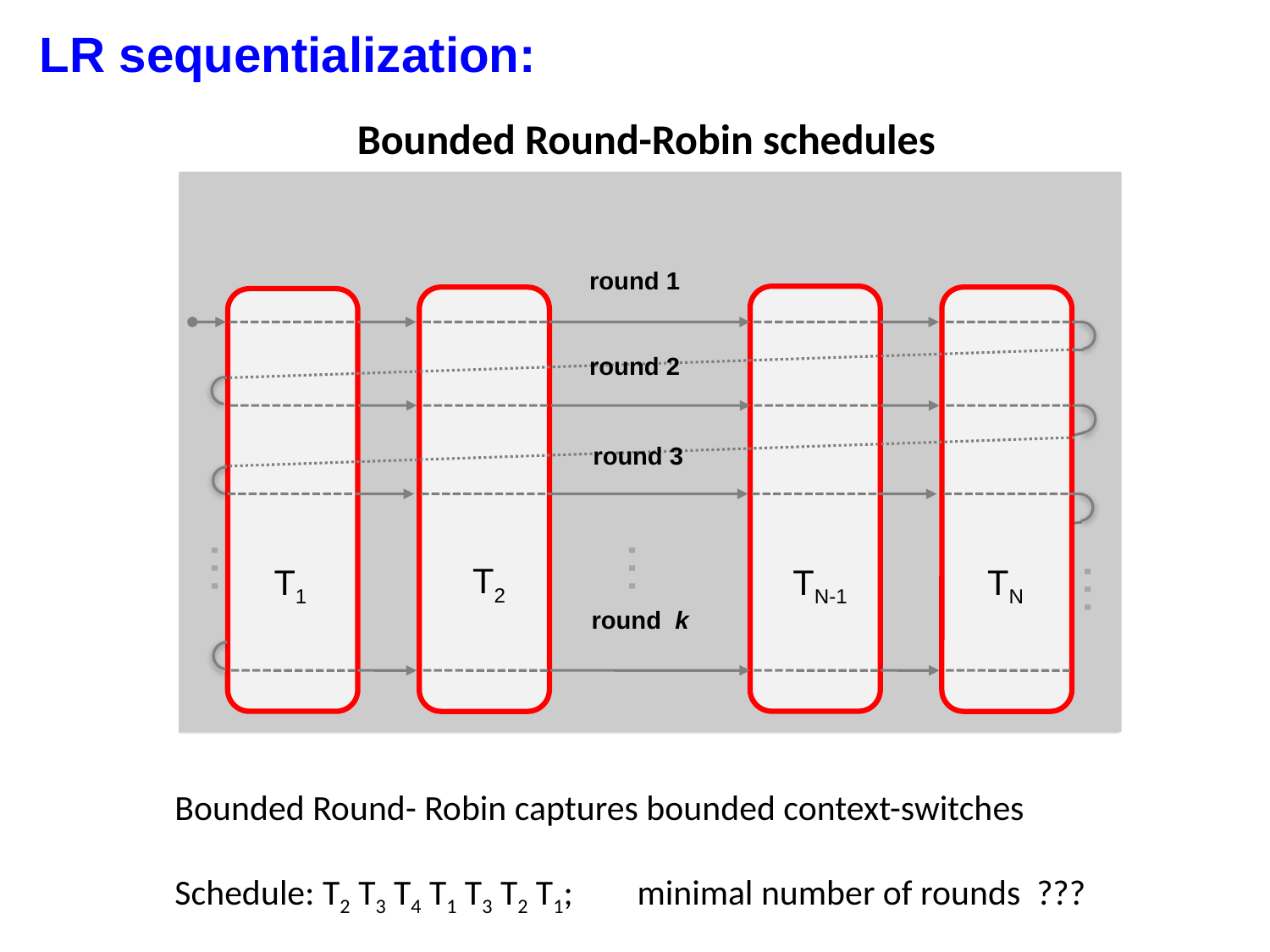

# LR sequentialization:
Bounded Round-Robin schedules

round 1

round 2

round 3

…
T2
TN-1
TN
T1
round k

…
…
Bounded Round- Robin captures bounded context-switches

Schedule: T2 T3 T4 T1 T3 T2 T1;        minimal number of rounds  ???